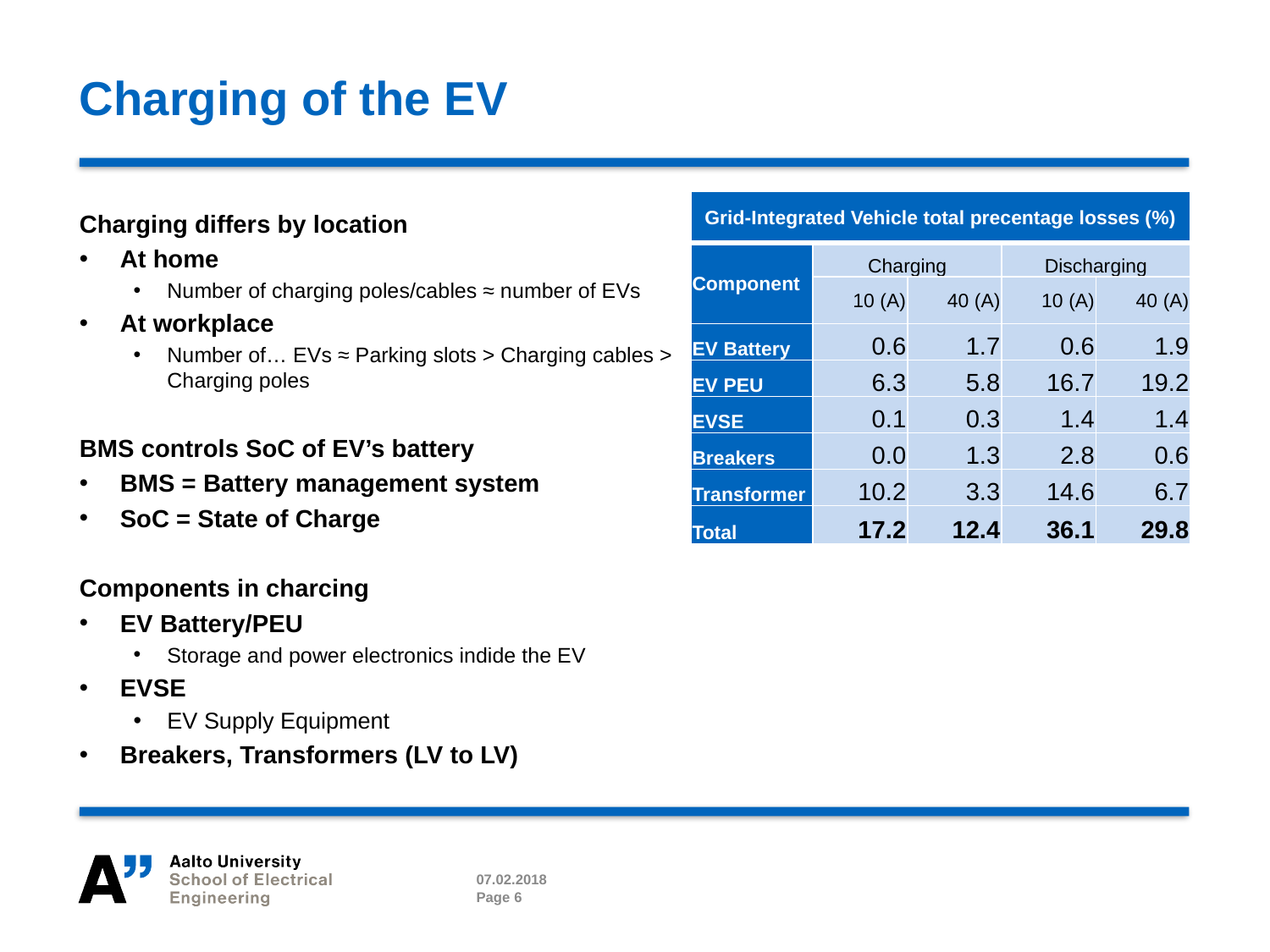

# Charging of the EV
| Grid-Integrated Vehicle total precentage losses (%) |  |  |  |  |
| --- | --- | --- | --- | --- |
| Component | Charging |  | Discharging |  |
|  | 10 (A) | 40 (A) | 10 (A) | 40 (A) |
| EV Battery | 0.6 | 1.7 | 0.6 | 1.9 |
| EV PEU | 6.3 | 5.8 | 16.7 | 19.2 |
| EVSE | 0.1 | 0.3 | 1.4 | 1.4 |
| Breakers | 0.0 | 1.3 | 2.8 | 0.6 |
| Transformer | 10.2 | 3.3 | 14.6 | 6.7 |
| Total | 17.2 | 12.4 | 36.1 | 29.8 |
Charging differs by location
At home
Number of charging poles/cables ≈ number of EVs
At workplace
Number of… EVs ≈ Parking slots > Charging cables > Charging poles

BMS controls SoC of EV’s battery
BMS = Battery management system
SoC = State of Charge

Components in charcing
EV Battery/PEU
Storage and power electronics indide the EV
EVSE
EV Supply Equipment
Breakers, Transformers (LV to LV)

07.02.2018
Page 6